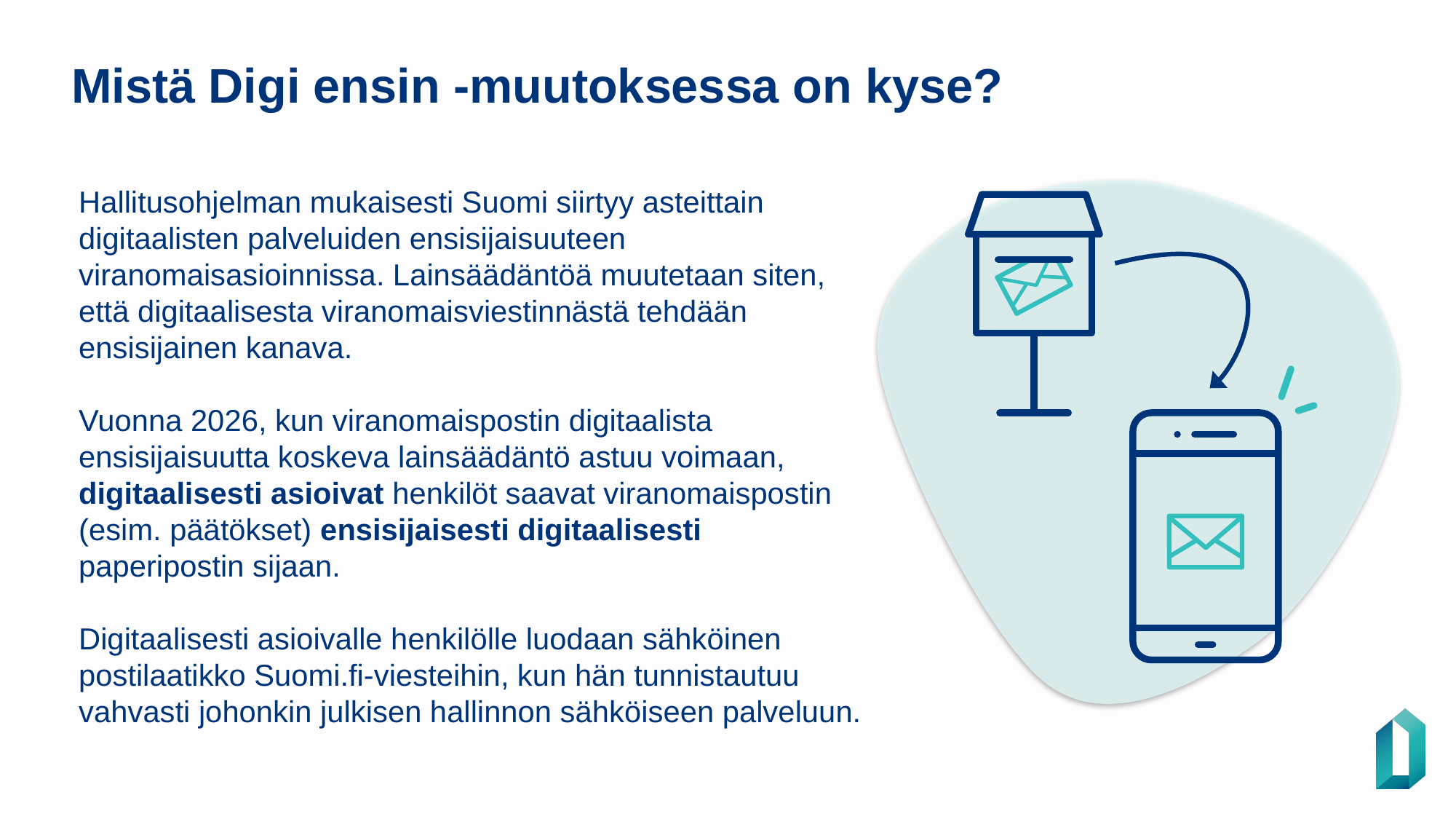

Mistä Digi ensin -muutoksessa on kyse?

Hallitusohjelman mukaisesti Suomi siirtyy asteittain digitaalisten palveluiden ensisijaisuuteen viranomaisasioinnissa. Lainsäädäntöä muutetaan siten, että digitaalisesta viranomaisviestinnästä tehdään ensisijainen kanava.

Vuonna 2026, kun viranomaispostin digitaalista ensisijaisuutta koskeva lainsäädäntö astuu voimaan, digitaalisesti asioivat henkilöt saavat viranomaispostin (esim. päätökset) ensisijaisesti digitaalisesti paperipostin sijaan.

Digitaalisesti asioivalle henkilölle luodaan sähköinen postilaatikko Suomi.fi-viesteihin, kun hän tunnistautuu vahvasti johonkin julkisen hallinnon sähköiseen palveluun.